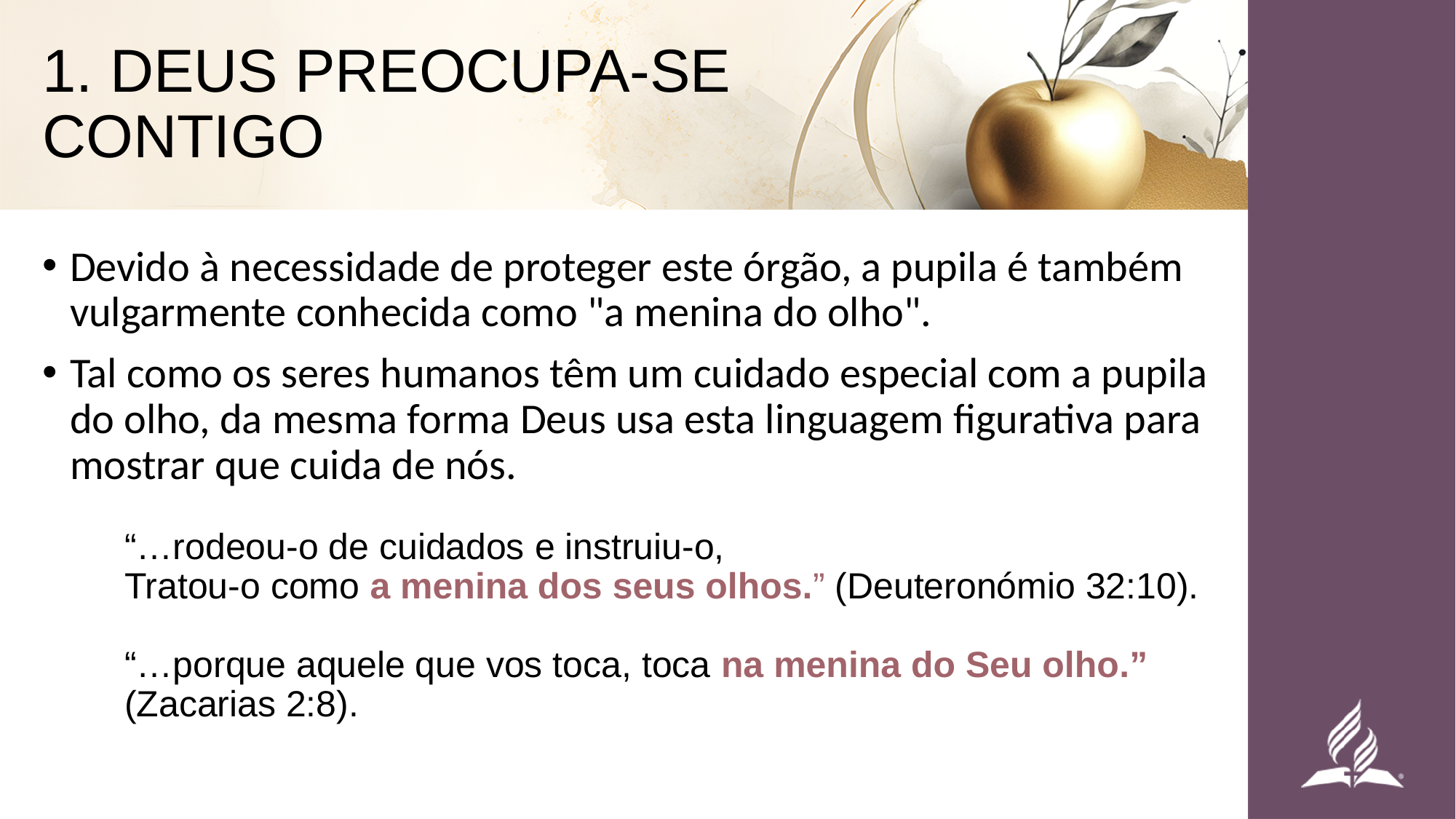

# 1. DEUS PREOCUPA-SE CONTIGO
Devido à necessidade de proteger este órgão, a pupila é também vulgarmente conhecida como "a menina do olho".
Tal como os seres humanos têm um cuidado especial com a pupila do olho, da mesma forma Deus usa esta linguagem figurativa para mostrar que cuida de nós.

“…rodeou-o de cuidados e instruiu-o,
Tratou-o como a menina dos seus olhos.” (Deuteronómio 32:10).

“…porque aquele que vos toca, toca na menina do Seu olho.” (Zacarias 2:8).